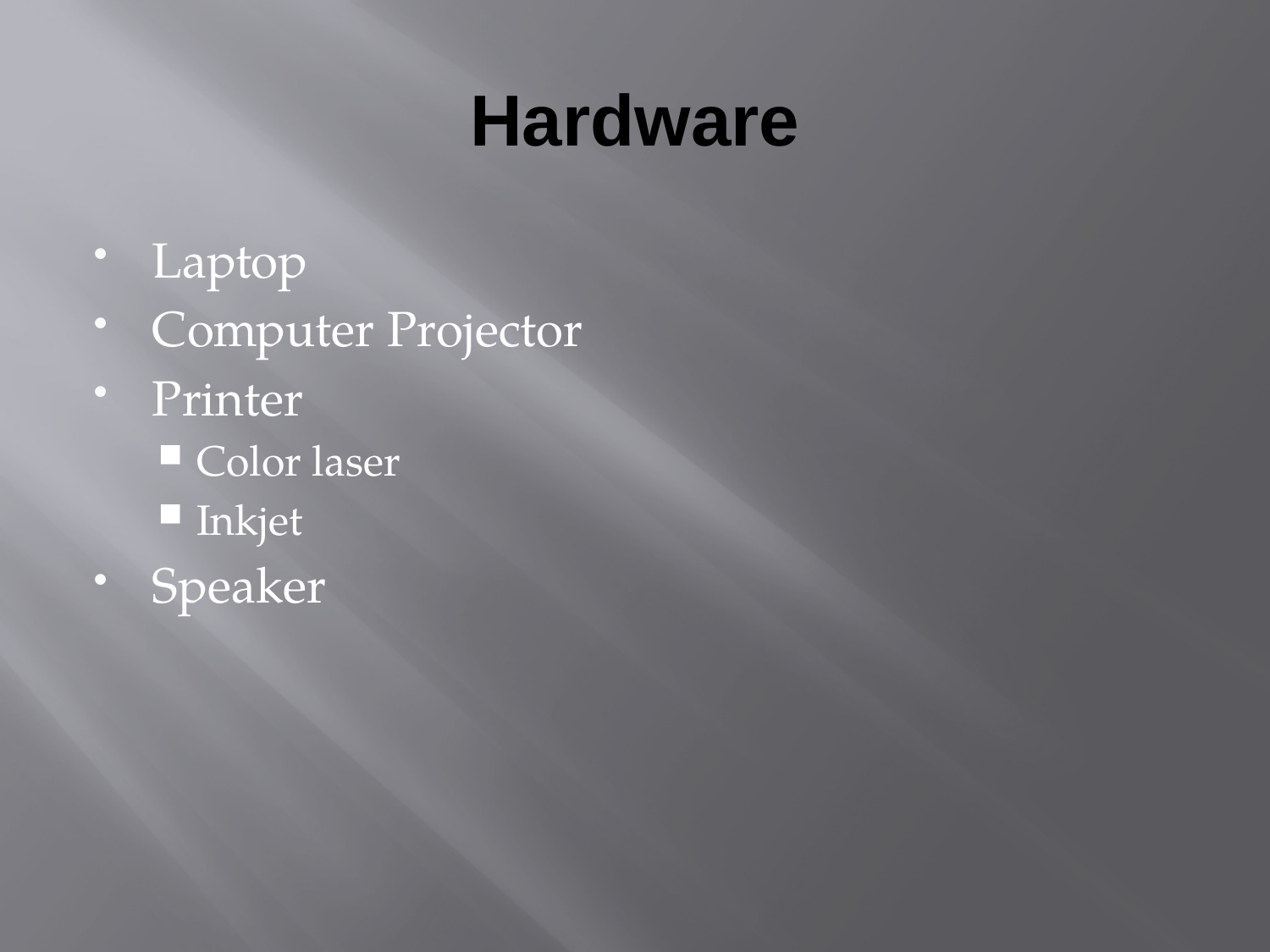

# Hardware
Laptop
Computer Projector
Printer
Color laser
Inkjet
Speaker